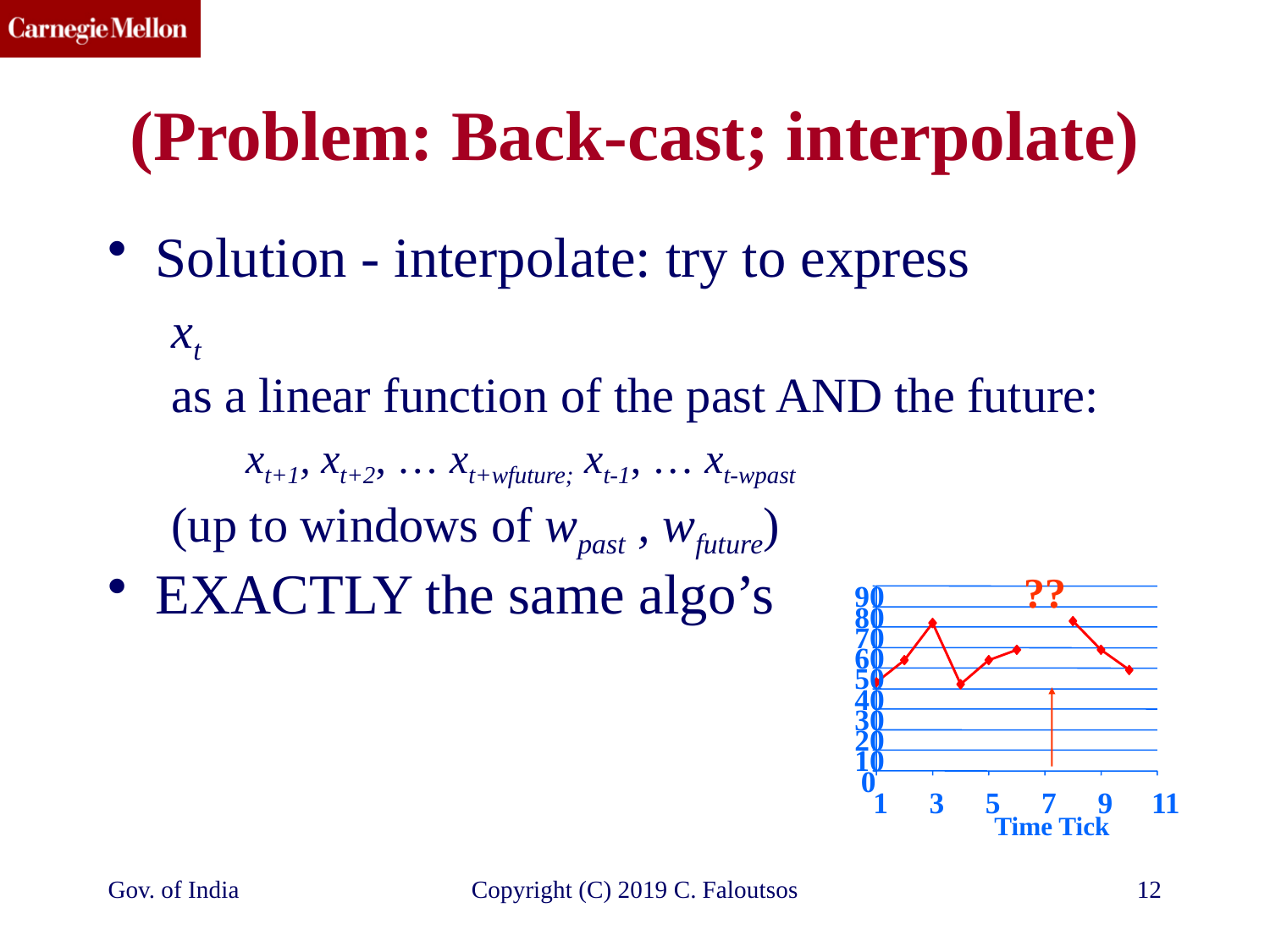

# (Problem: Back-cast; interpolate)
Solution - interpolate: try to express
xt
as a linear function of the past AND the future:
 xt+1, xt+2, … xt+wfuture; xt-1, … xt-wpast
(up to windows of wpast , wfuture)
EXACTLY the same algo’s

??
90

80

70

60

50

40

30

20

10

0

1
3
5
7
9
11
Time Tick
Gov. of India
Copyright (C) 2019 C. Faloutsos
12